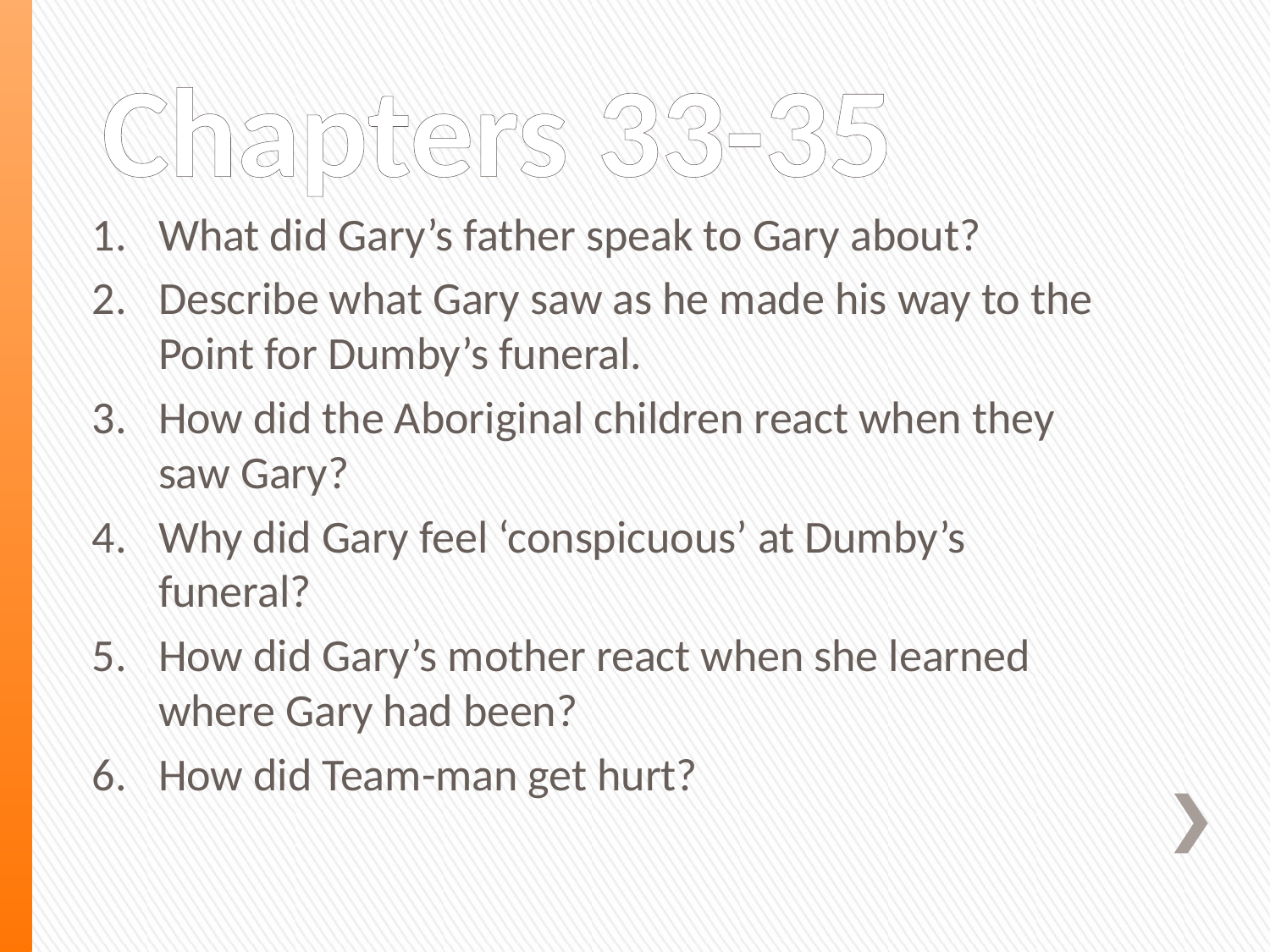

# Chapters 33-35
What did Gary’s father speak to Gary about?
Describe what Gary saw as he made his way to the Point for Dumby’s funeral.
How did the Aboriginal children react when they saw Gary?
Why did Gary feel ‘conspicuous’ at Dumby’s funeral?
How did Gary’s mother react when she learned where Gary had been?
How did Team-man get hurt?